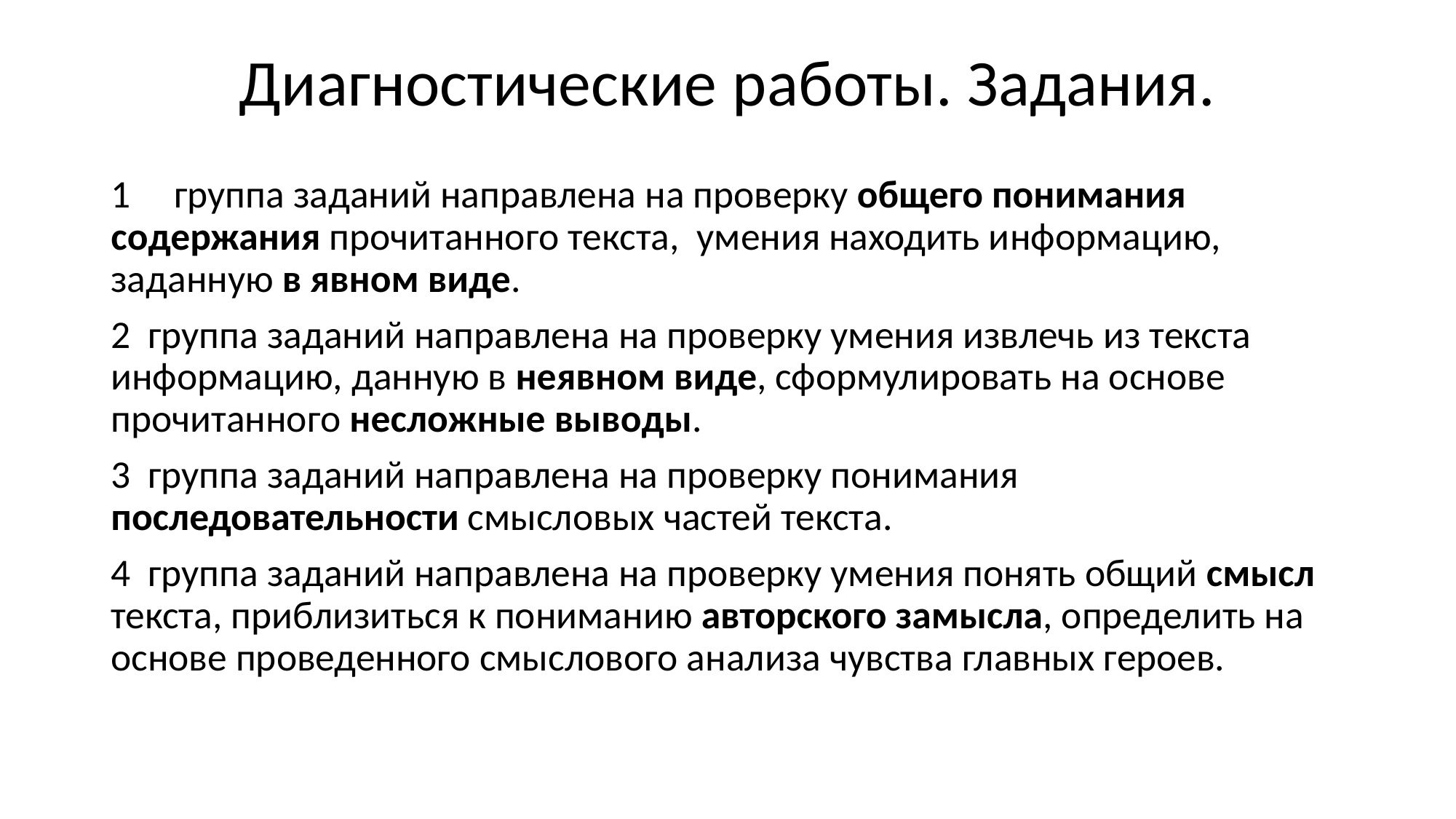

# Диагностические работы. Задания.
1     группа заданий направлена на проверку общего понимания содержания прочитанного текста,  умения находить информацию, заданную в явном виде.
2  группа заданий направлена на проверку умения извлечь из текста информацию, данную в неявном виде, сформулировать на основе прочитанного несложные выводы.
3  группа заданий направлена на проверку понимания последовательности смысловых частей текста.
4  группа заданий направлена на проверку умения понять общий смысл текста, приблизиться к пониманию авторского замысла, определить на основе проведенного смыслового анализа чувства главных героев.